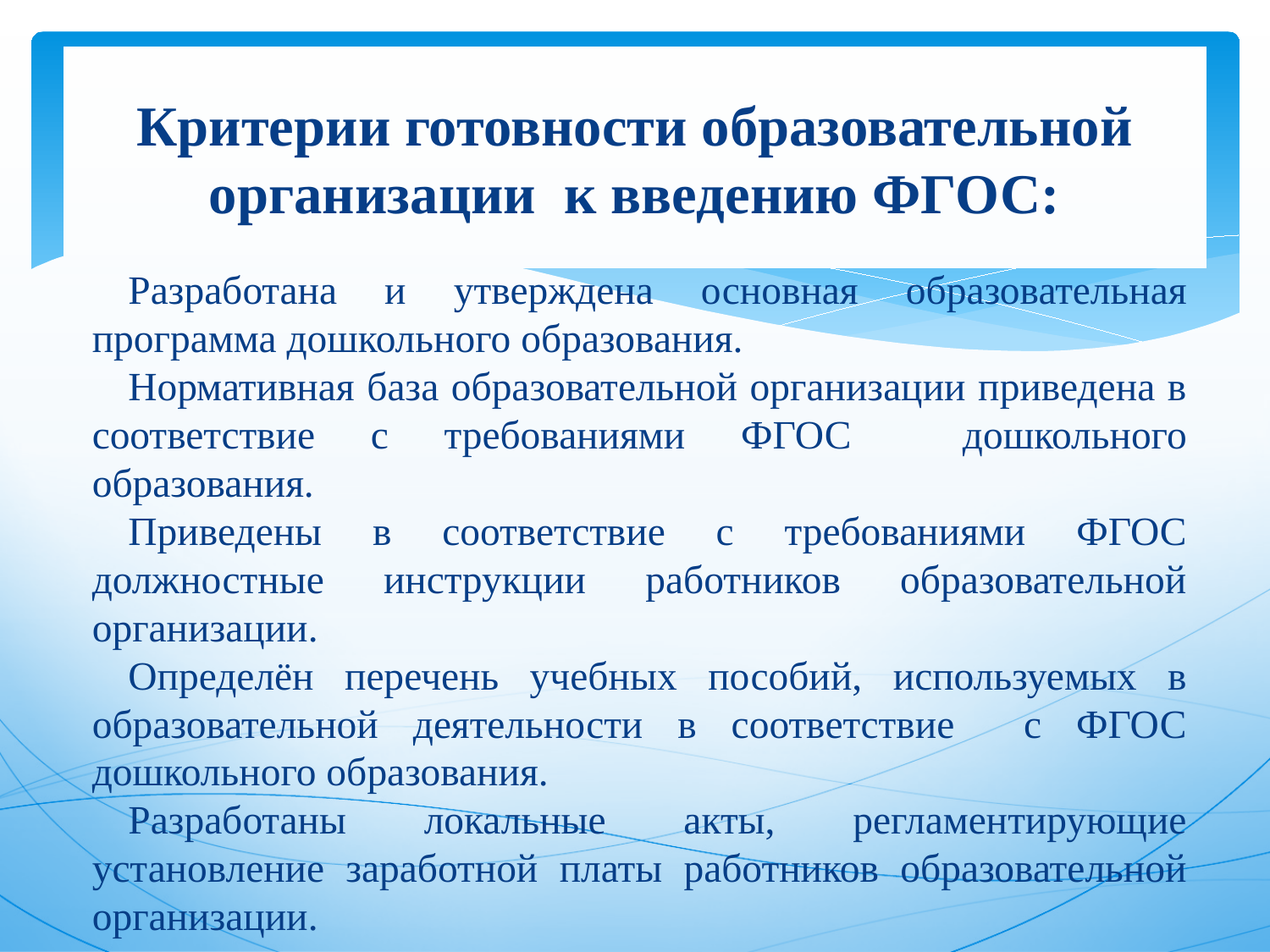

# Критерии готовности образовательной организации  к введению ФГОС:
Разработана и утверждена основная образовательная программа дошкольного образования.
Нормативная база образовательной организации приведена в соответствие с требованиями ФГОС  дошкольного образования.
Приведены в соответствие с требованиями ФГОС должностные инструкции работников образовательной организации.
Определён перечень учебных пособий, используемых в образовательной деятельности в соответствие  с ФГОС дошкольного образования.
Разработаны локальные акты, регламентирующие установление заработной платы работников образовательной организации.